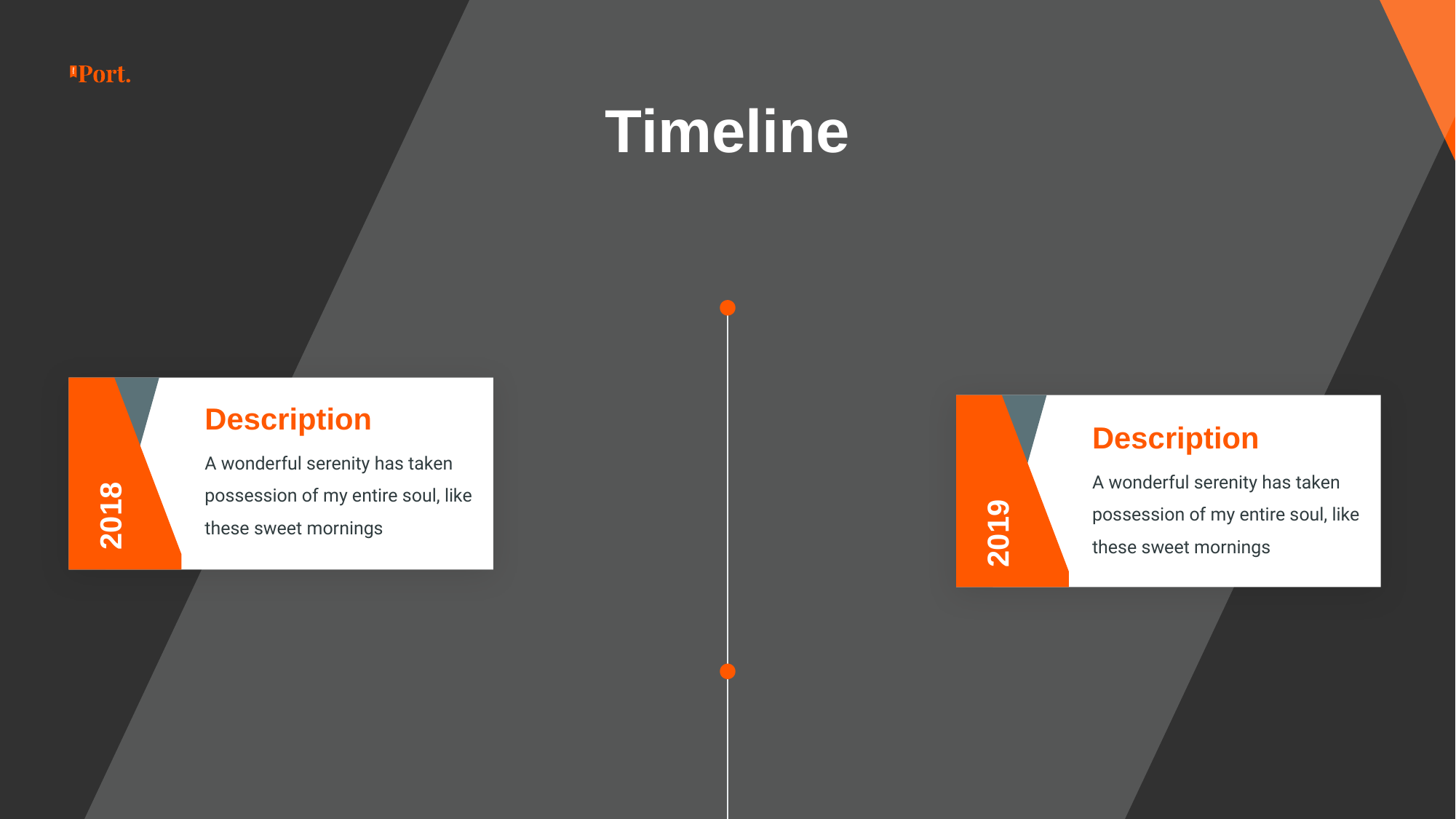

Timeline

Description

Description
A wonderful serenity has taken possession of my entire soul, like these sweet mornings
A wonderful serenity has taken possession of my entire soul, like these sweet mornings
2018
2019